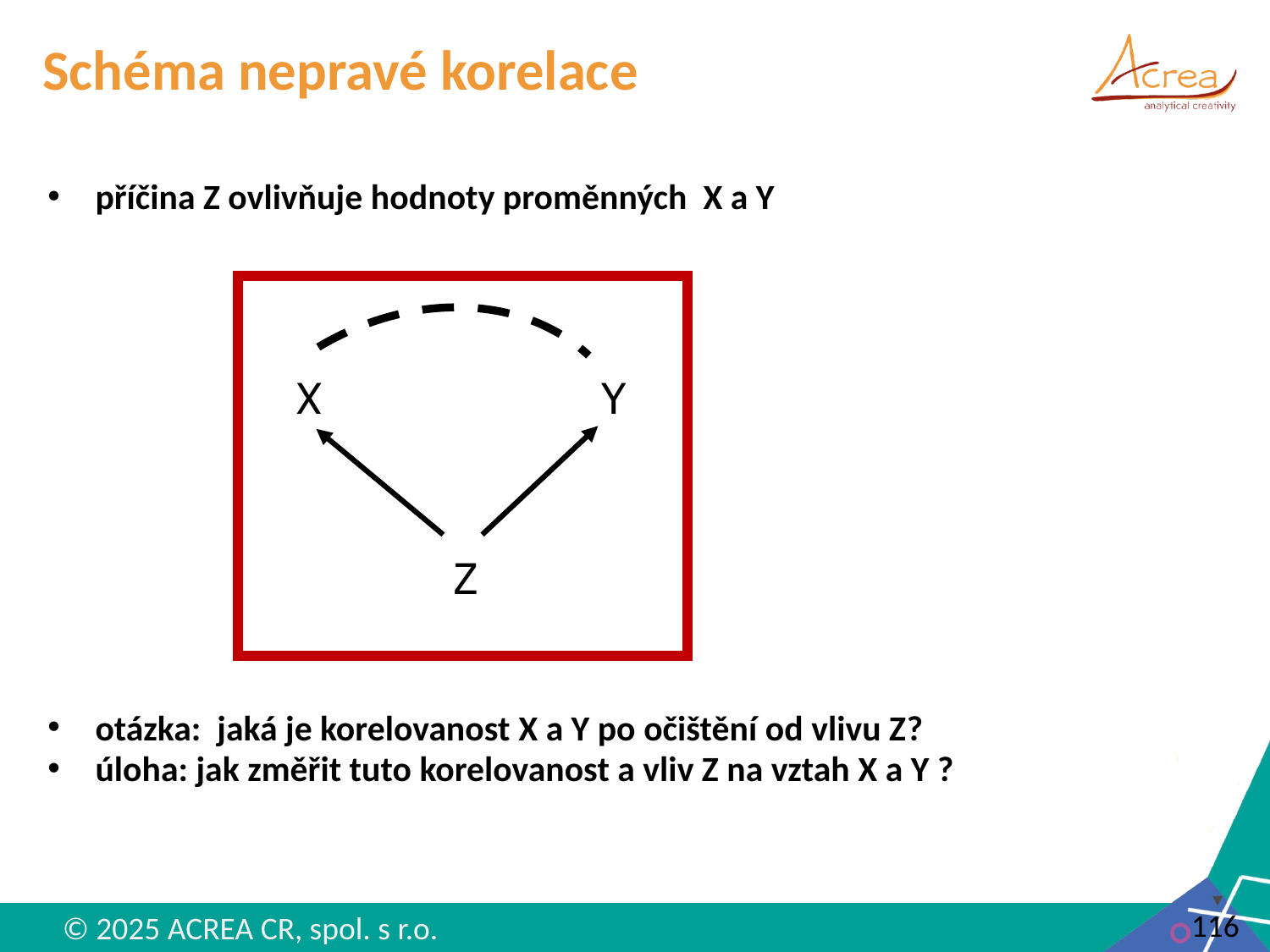

# Schéma nepravé korelace
příčina Z ovlivňuje hodnoty proměnných  X a Y

otázka:  jaká je korelovanost X a Y po očištění od vlivu Z?
úloha: jak změřit tuto korelovanost a vliv Z na vztah X a Y ?

X
Y

Z
116